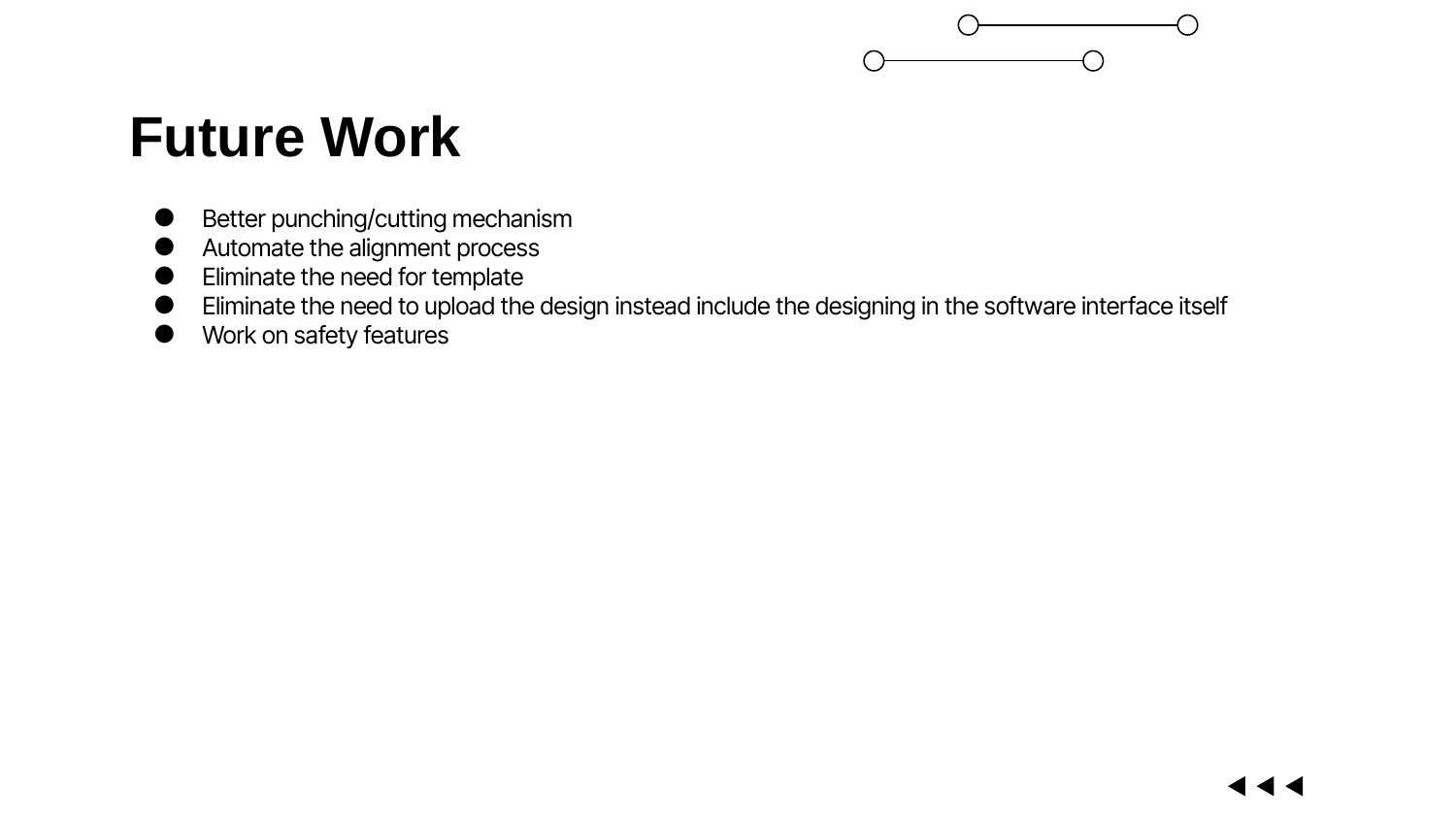

# Future Work
Better punching/cutting mechanism
Automate the alignment process
Eliminate the need for template
Eliminate the need to upload the design instead include the designing in the software interface itself
Work on safety features